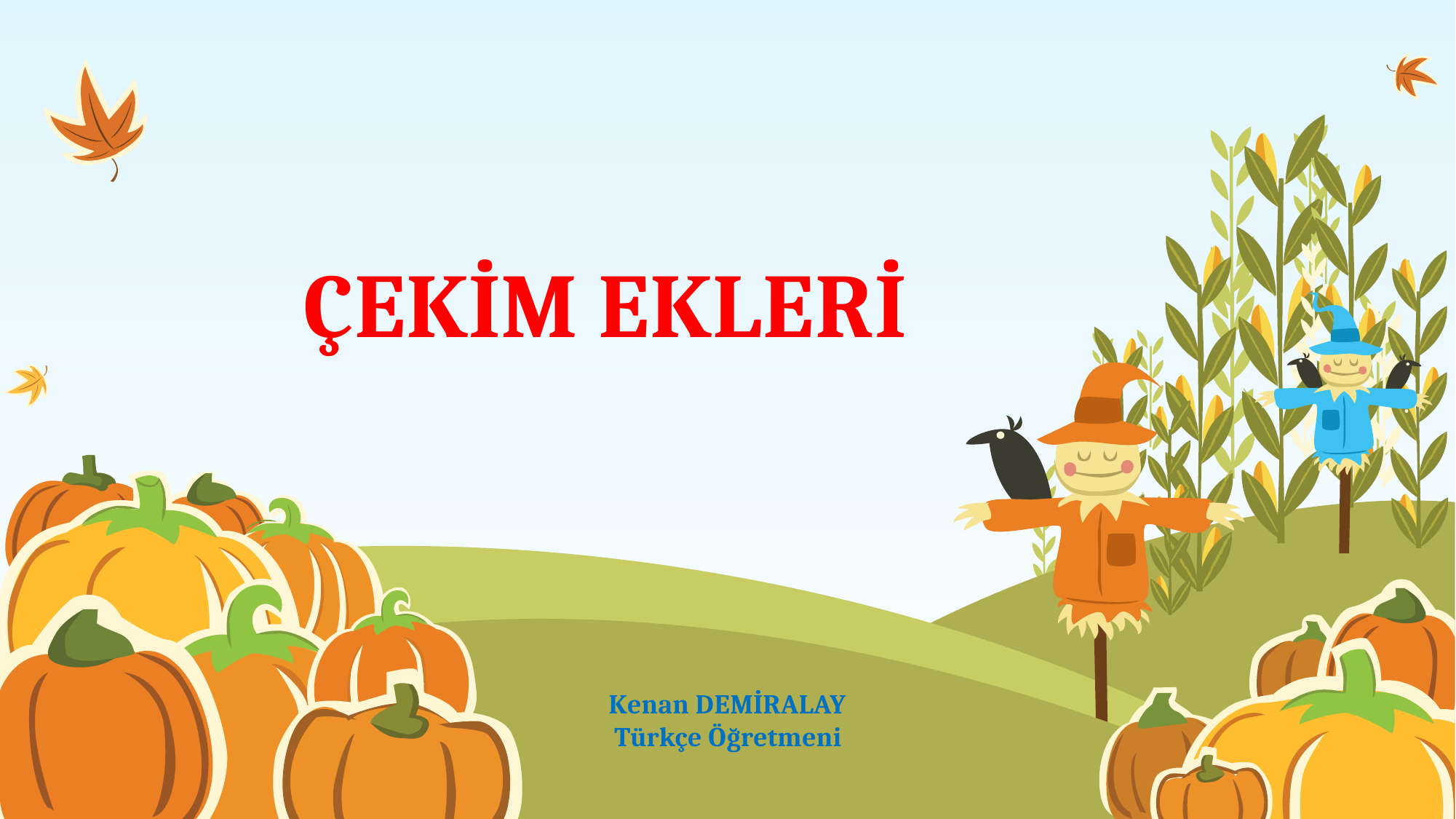

# ÇEKİM EKLERİ
Kenan DEMİRALAY
Türkçe Öğretmeni